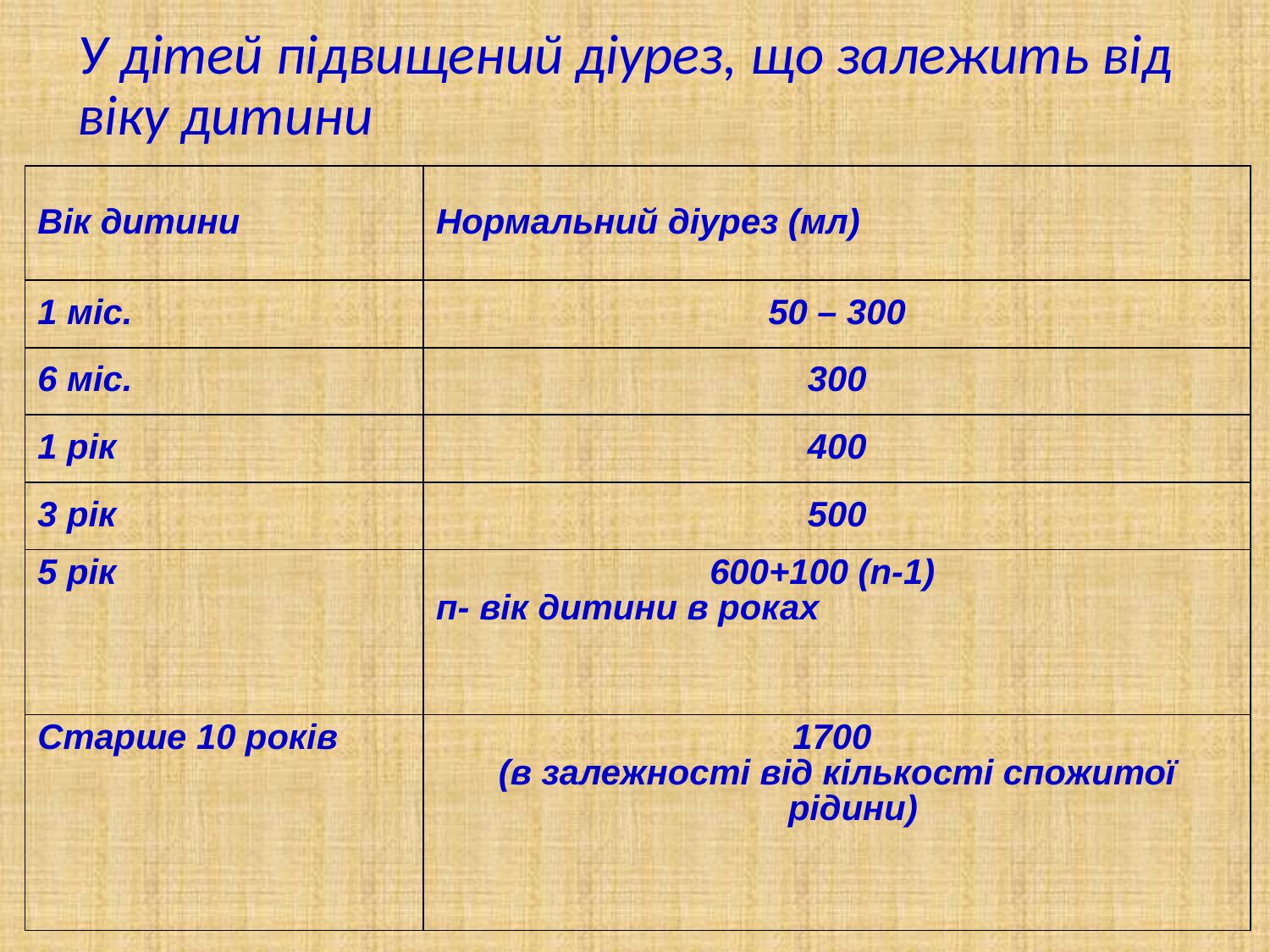

У дітей підвищений діурез, що залежить від віку дитини
| Вік дитини | Нормальний діурез (мл) |
| --- | --- |
| 1 міс. | 50 – 300 |
| 6 міс. | 300 |
| 1 рік | 400 |
| 3 рік | 500 |
| 5 рік | 600+100 (n-1) п- вік дитини в роках |
| Старше 10 років | 1700 (в залежності від кількості спожитої рідини) |